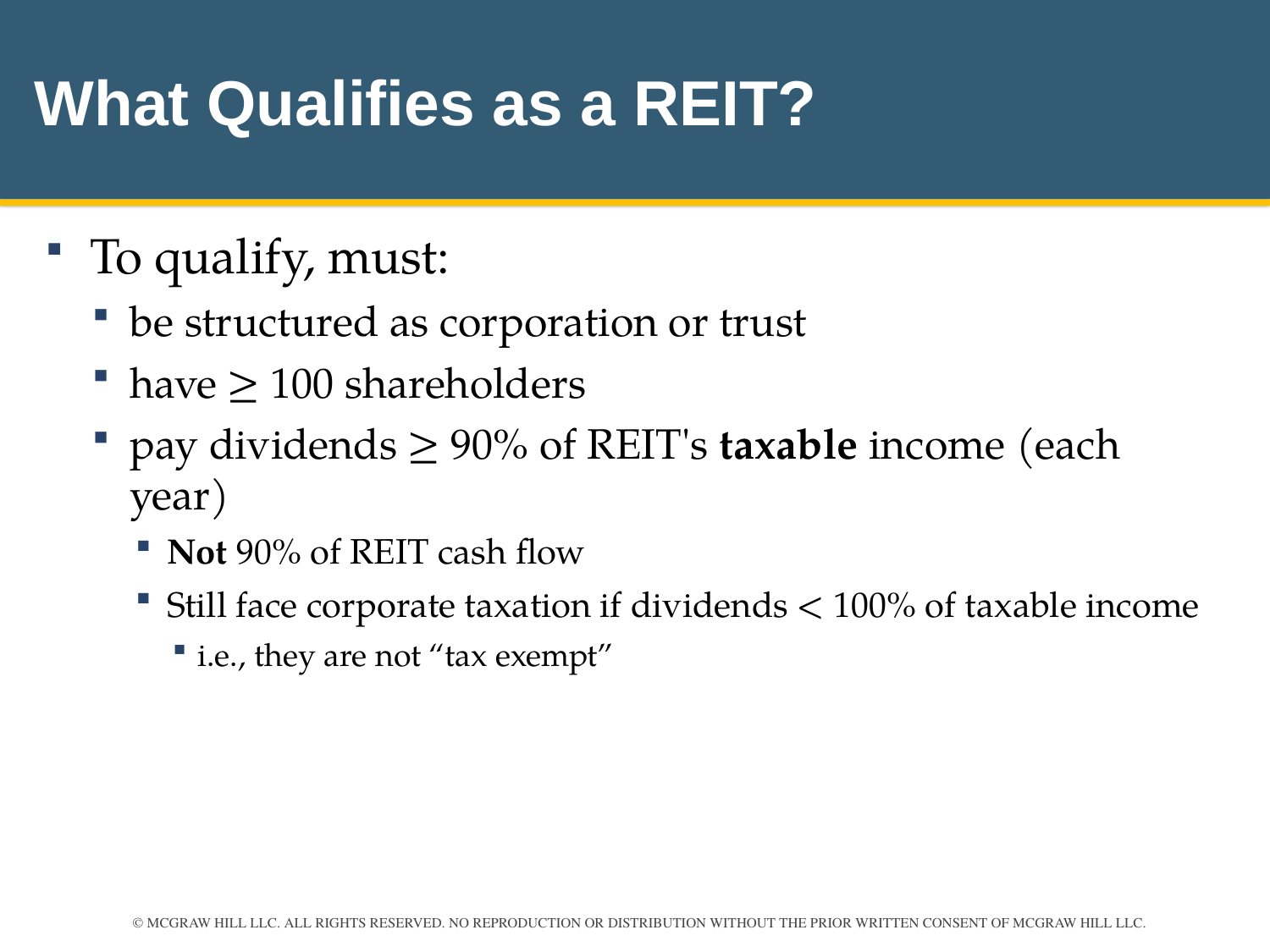

# What Qualifies as a REIT?
To qualify, must:
be structured as corporation or trust
have ≥ 100 shareholders
pay dividends ≥ 90% of REIT's taxable income (each year)
Not 90% of REIT cash flow
Still face corporate taxation if dividends < 100% of taxable income
i.e., they are not “tax exempt”

© MCGRAW HILL LLC. ALL RIGHTS RESERVED. NO REPRODUCTION OR DISTRIBUTION WITHOUT THE PRIOR WRITTEN CONSENT OF MCGRAW HILL LLC.